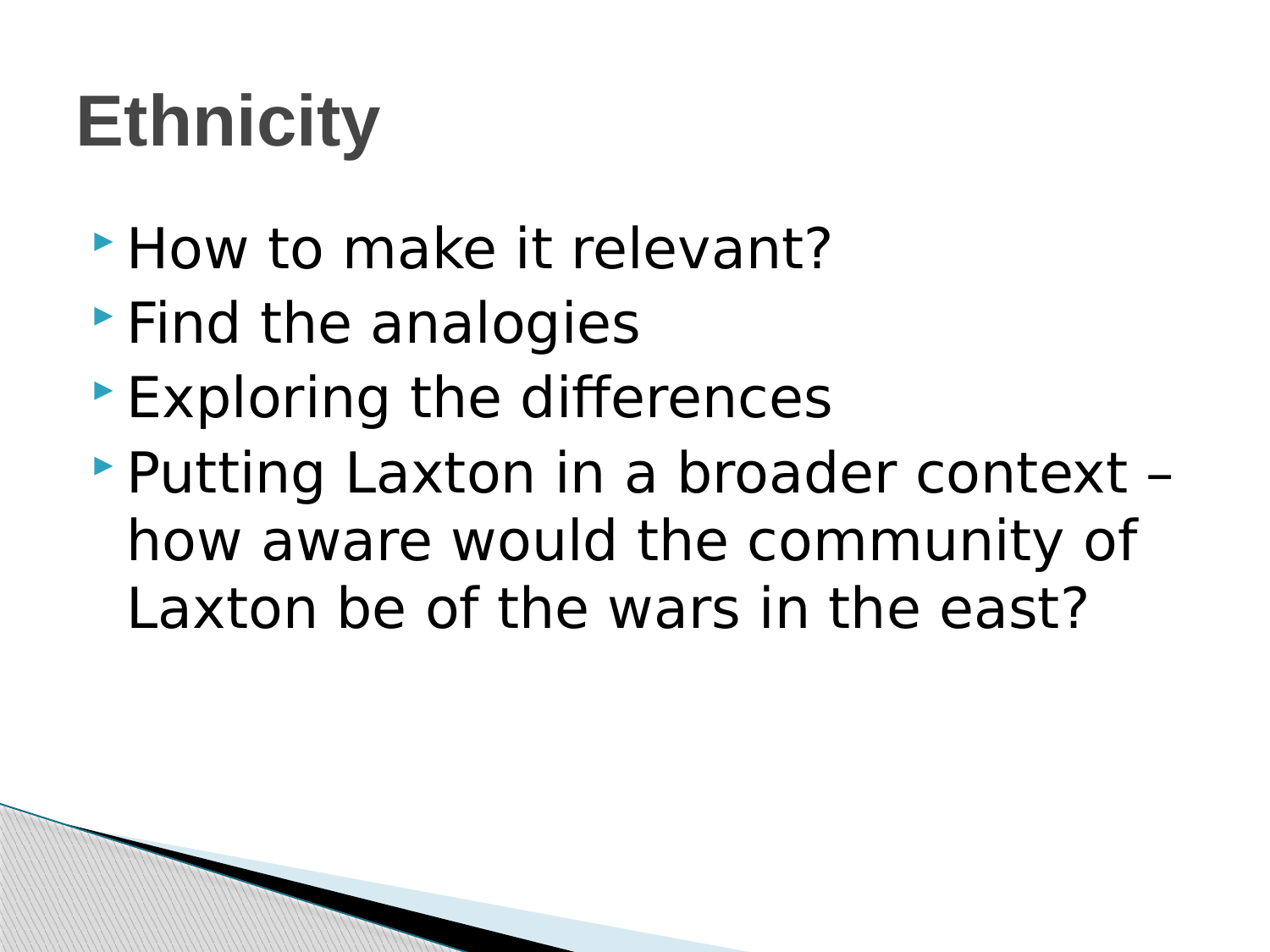

# Ethnicity
How to make it relevant?
Find the analogies
Exploring the differences
Putting Laxton in a broader context – how aware would the community of Laxton be of the wars in the east?